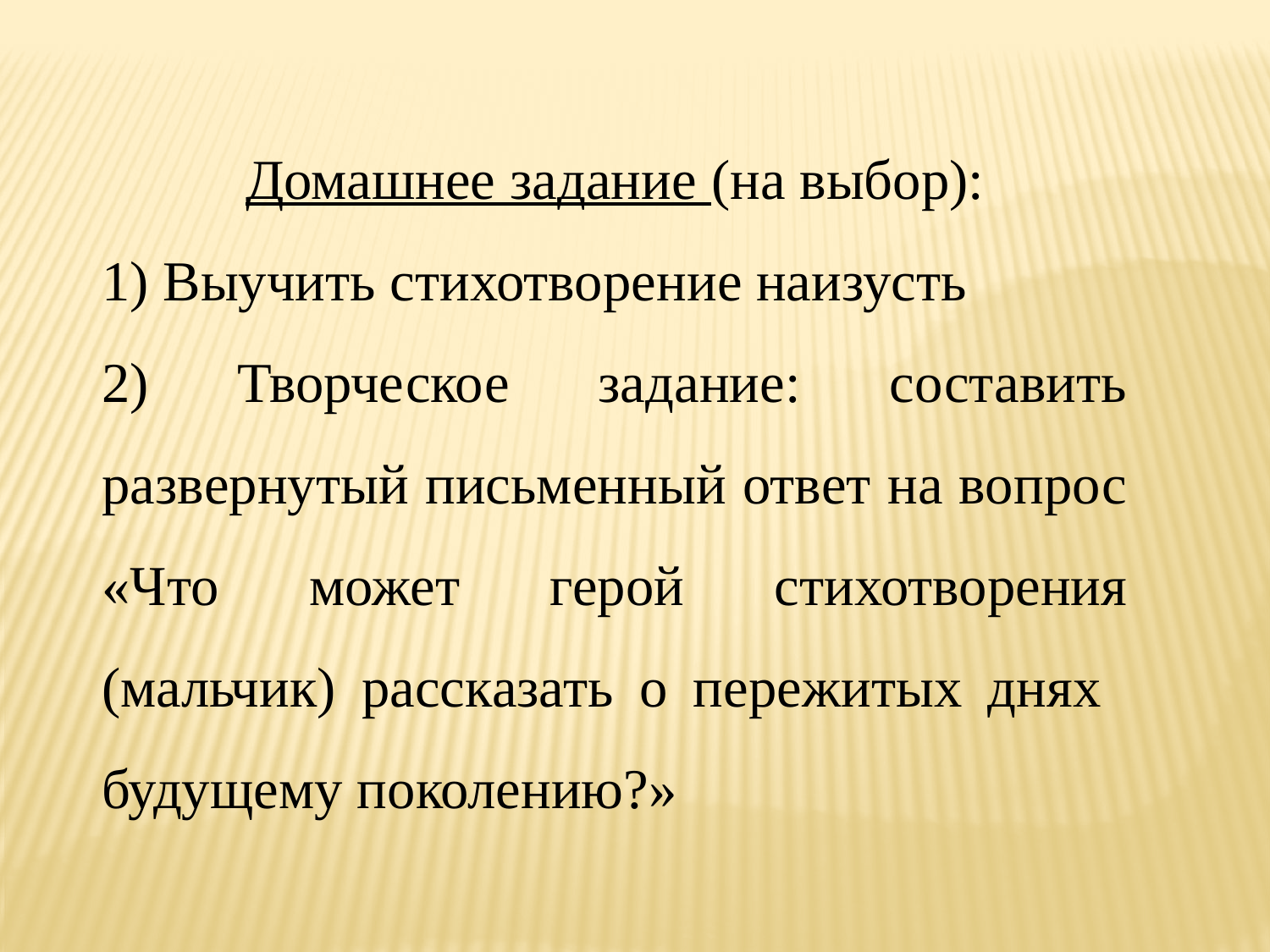

Домашнее задание (на выбор):
1) Выучить стихотворение наизусть
2) Творческое задание: составить развернутый письменный ответ на вопрос «Что может герой стихотворения (мальчик) рассказать о пережитых днях  будущему поколению?»